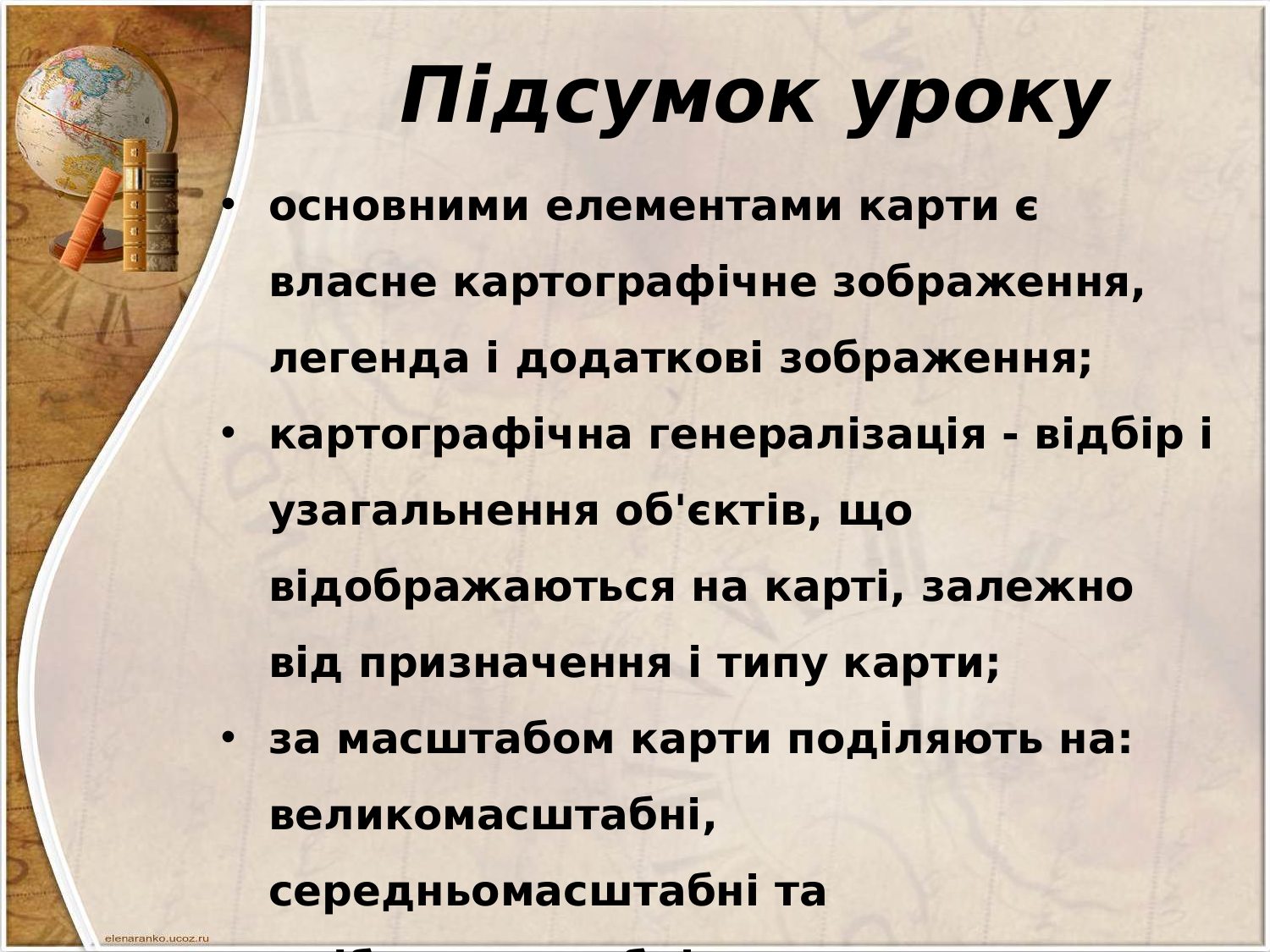

# Підсумок уроку
основними елементами карти є власне картографічне зображення, легенда і додаткові зображення;
картографічна генералізація - відбір і узагальнення об'єктів, що відображаються на карті, залежно від призначення і типу карти;
за масштабом карти поділяють на: великомасштабні, середньомасштабні та дрібномасштабні.